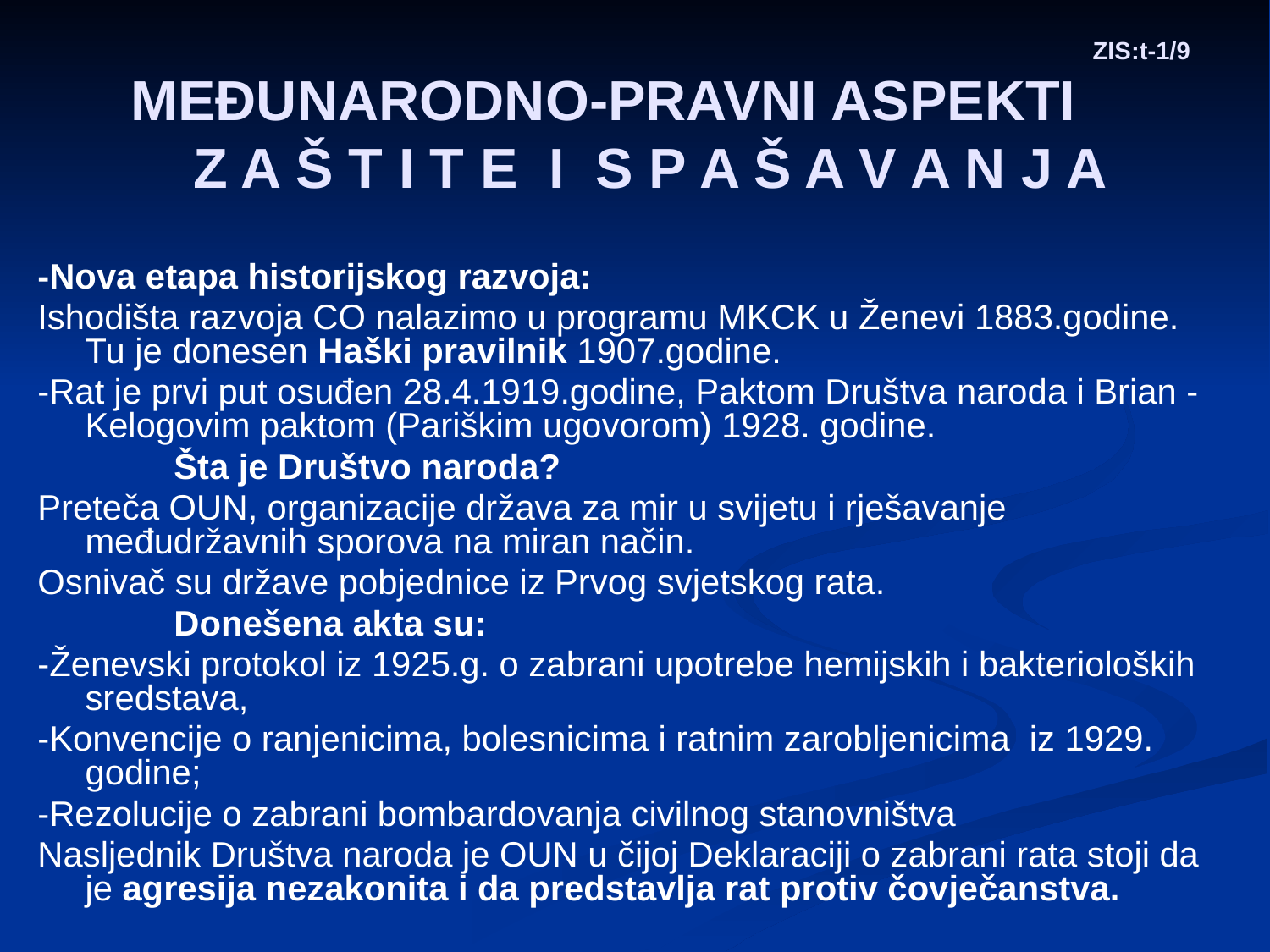

# ZIS:t-1/9 MEĐUNARODNO-PRAVNI ASPEKTI Z A Š T I T E  I  S P A Š A V A N J A

-Nova etapa historijskog razvoja:
Ishodišta razvoja CO nalazimo u programu MKCK u Ženevi 1883.godine. Tu je donesen Haški pravilnik 1907.godine.
-Rat je prvi put osuđen 28.4.1919.godine, Paktom Društva naroda i Brian - Kelogovim paktom (Pariškim ugovorom) 1928. godine.
              Šta je Društvo naroda?
Preteča OUN, organizacije država za mir u svijetu i rješavanje međudržavnih sporova na miran način.
Osnivač su države pobjednice iz Prvog svjetskog rata.
              Donešena akta su:
-Ženevski protokol iz 1925.g. o zabrani upotrebe hemijskih i bakterioloških sredstava,
-Konvencije o ranjenicima, bolesnicima i ratnim zarobljenicima  iz 1929. godine;
-Rezolucije o zabrani bombardovanja civilnog stanovništva
Nasljednik Društva naroda je OUN u čijoj Deklaraciji o zabrani rata stoji da je agresija nezakonita i da predstavlja rat protiv čovječanstva.